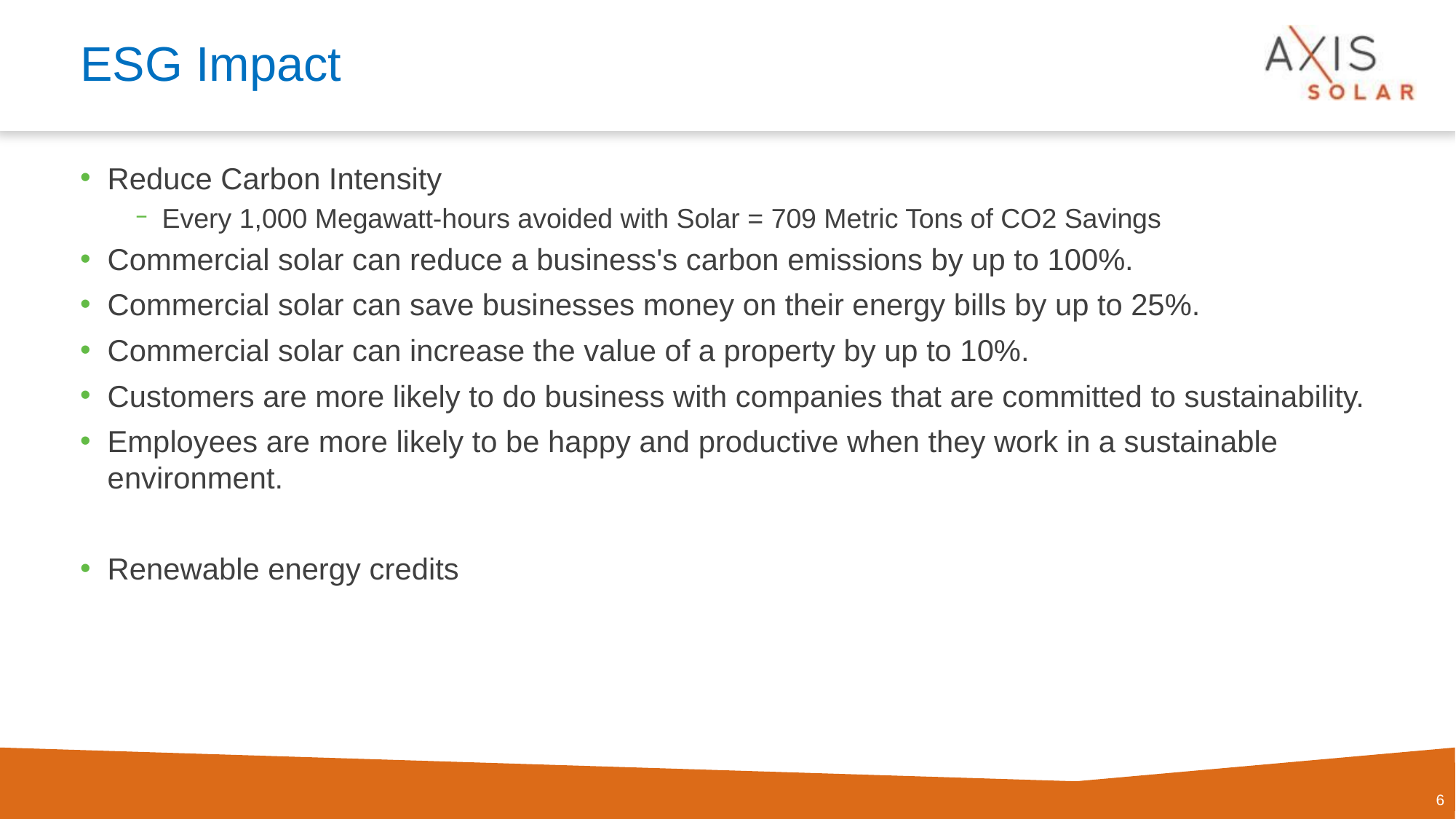

# ESG Impact
Reduce Carbon Intensity
Every 1,000 Megawatt-hours avoided with Solar = 709 Metric Tons of CO2 Savings
Commercial solar can reduce a business's carbon emissions by up to 100%.
Commercial solar can save businesses money on their energy bills by up to 25%.
Commercial solar can increase the value of a property by up to 10%.
Customers are more likely to do business with companies that are committed to sustainability.
Employees are more likely to be happy and productive when they work in a sustainable environment.

Renewable energy credits
6